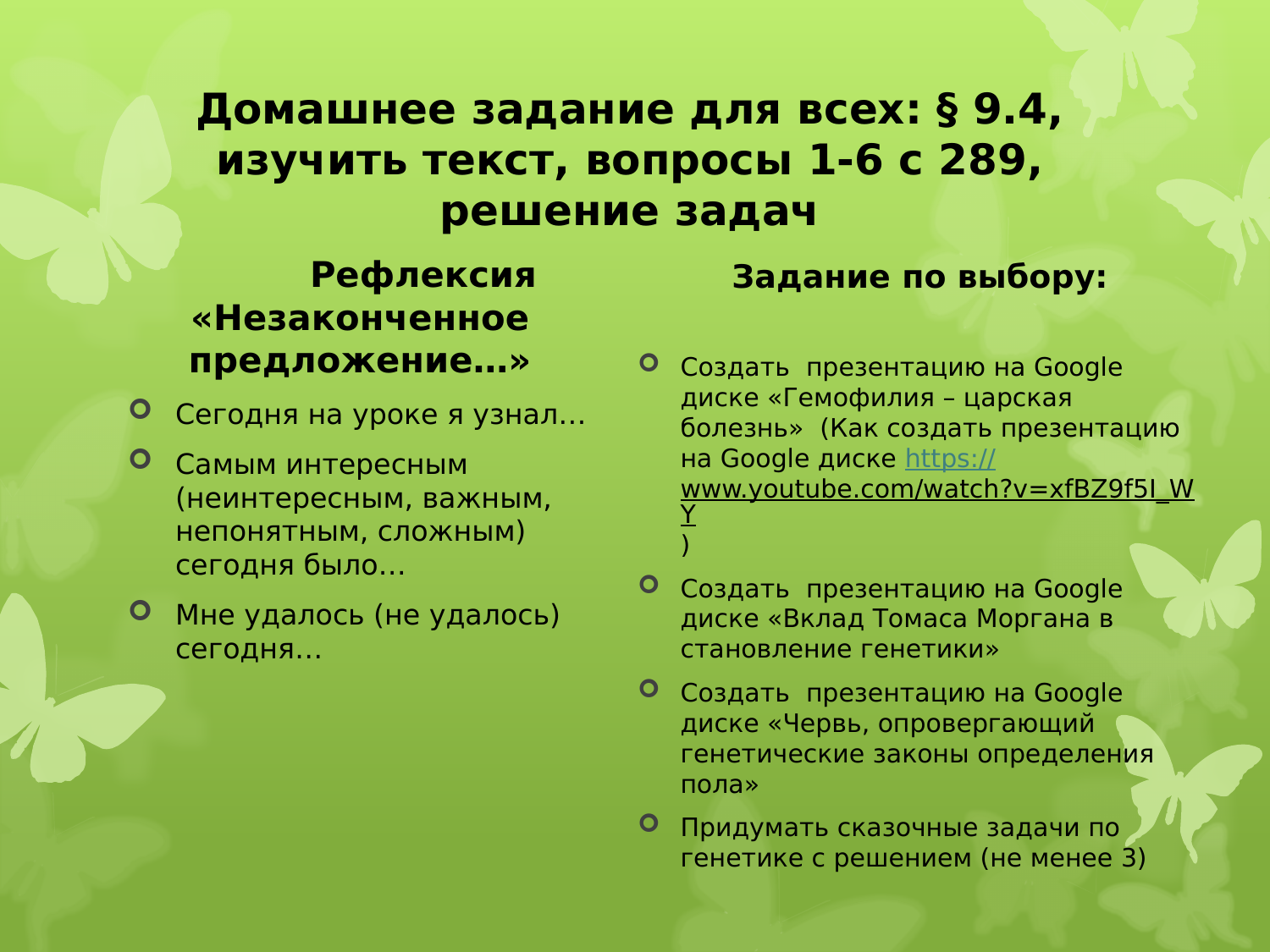

# Домашнее задание для всех: § 9.4, изучить текст, вопросы 1-6 с 289, решение задач

Задание по выбору:

Создать  презентацию на Google диске «Гемофилия – царская болезнь»  (Как создать презентацию на Google диске https://www.youtube.com/watch?v=xfBZ9f5I_WY)
Создать  презентацию на Google диске «Вклад Томаса Моргана в становление генетики»
Создать  презентацию на Google диске «Червь, опровергающий генетические законы определения пола»
Придумать сказочные задачи по генетике с решением (не менее 3)

	Рефлексия «Незаконченное предложение…»
Сегодня на уроке я узнал…
Самым интересным (неинтересным, важным, непонятным, сложным) сегодня было…
Мне удалось (не удалось) сегодня…